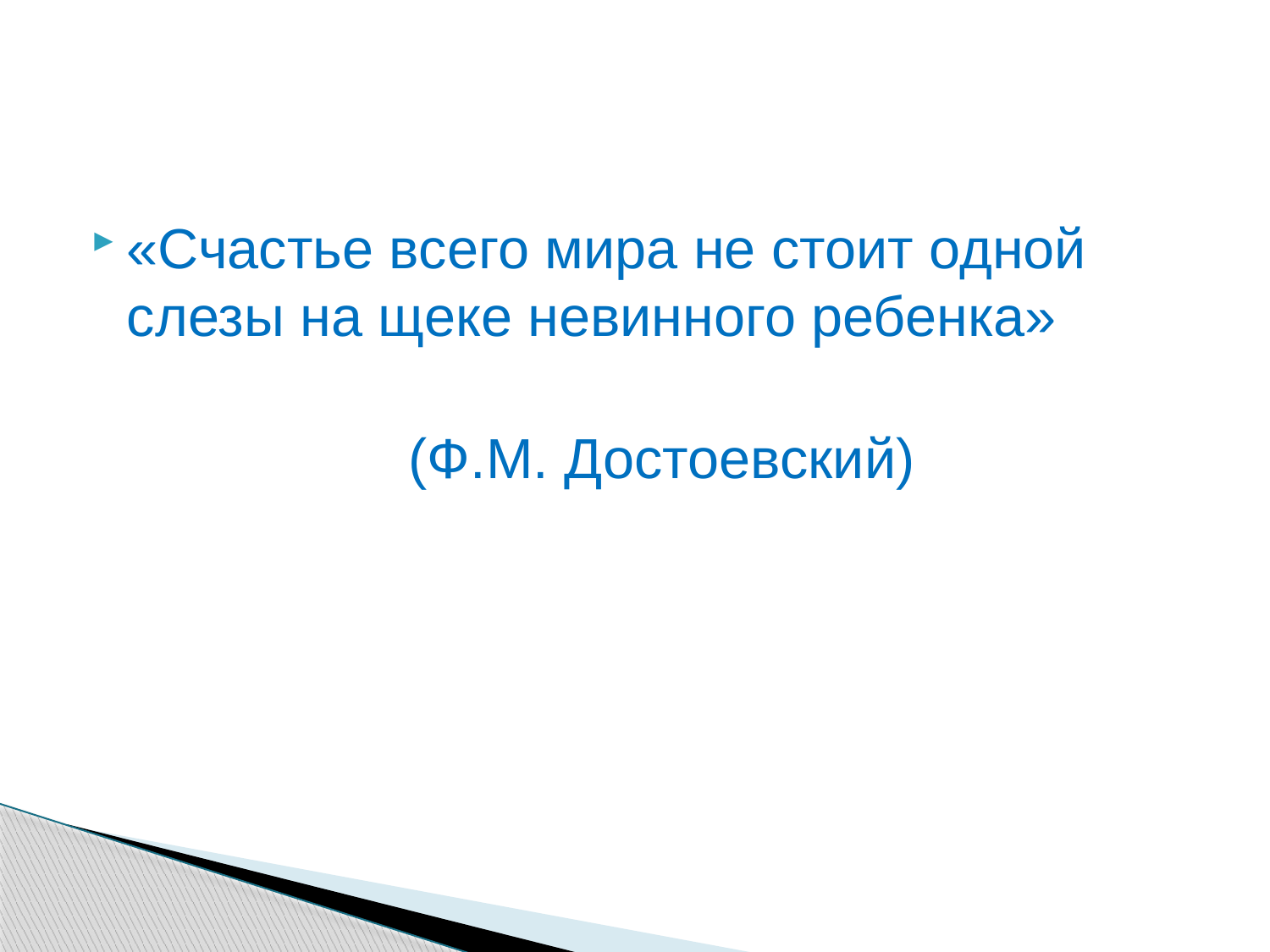

#
«Счастье всего мира не стоит одной слезы на щеке невинного ребенка»
         								                      (Ф.М. Достоевский)